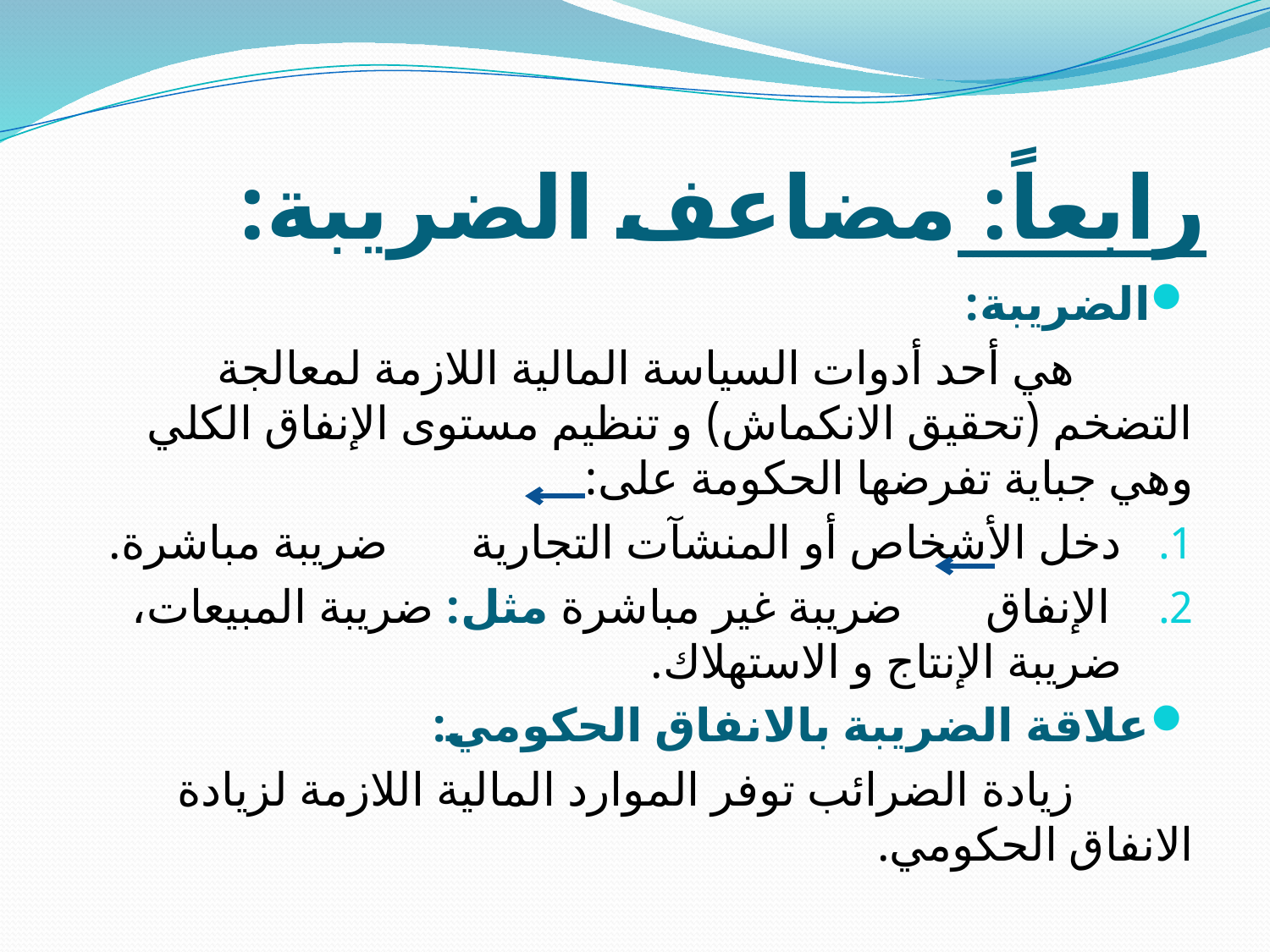

# رابعاً: مضاعف الضريبة:
الضريبة:
          هي أحد أدوات السياسة المالية اللازمة لمعالجة التضخم (تحقيق الانكماش) و تنظيم مستوى الإنفاق الكلي وهي جباية تفرضها الحكومة على:
دخل الأشخاص أو المنشآت التجارية       ضريبة مباشرة.
 الإنفاق       ضريبة غير مباشرة مثل: ضريبة المبيعات، ضريبة الإنتاج و الاستهلاك.
علاقة الضريبة بالانفاق الحكومي:
          زيادة الضرائب توفر الموارد المالية اللازمة لزيادة الانفاق الحكومي.